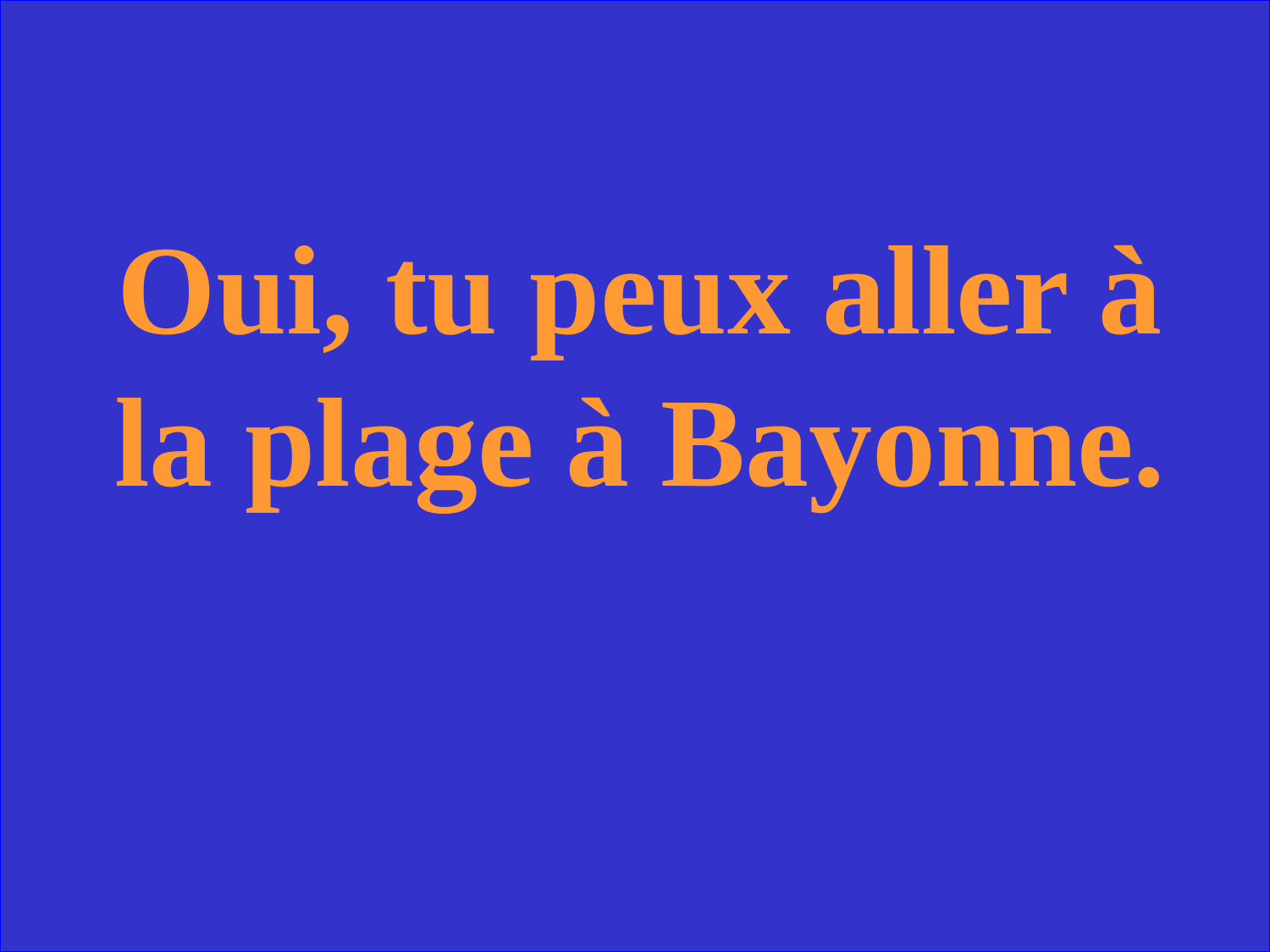

Oui, tu peux aller à la plage à Bayonne.